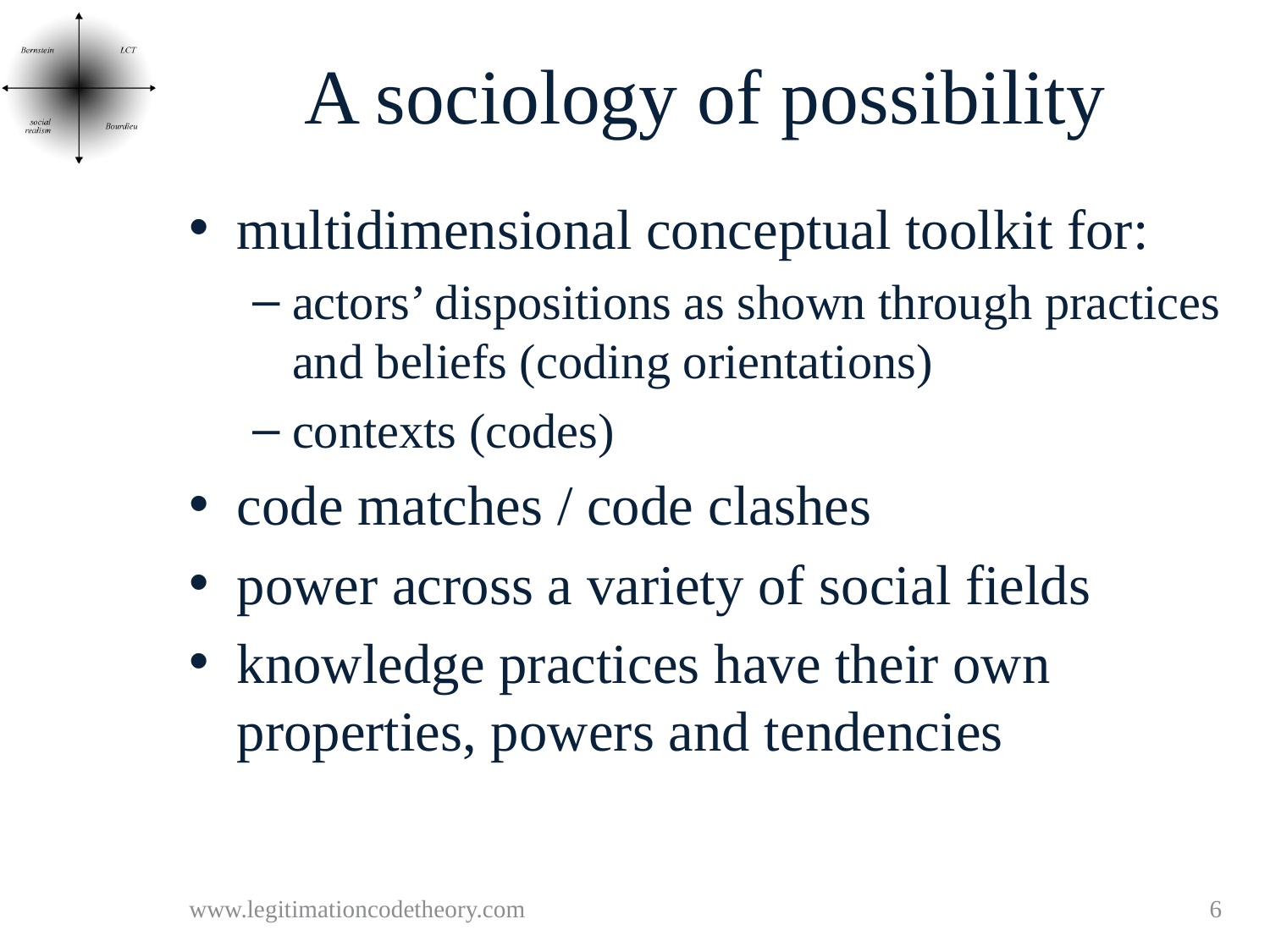

# A sociology of possibility

multidimensional conceptual toolkit for:
actors’ dispositions as shown through practices and beliefs (coding orientations)
contexts (codes)
code matches / code clashes
power across a variety of social fields
knowledge practices have their own properties, powers and tendencies
www.legitimationcodetheory.com
6